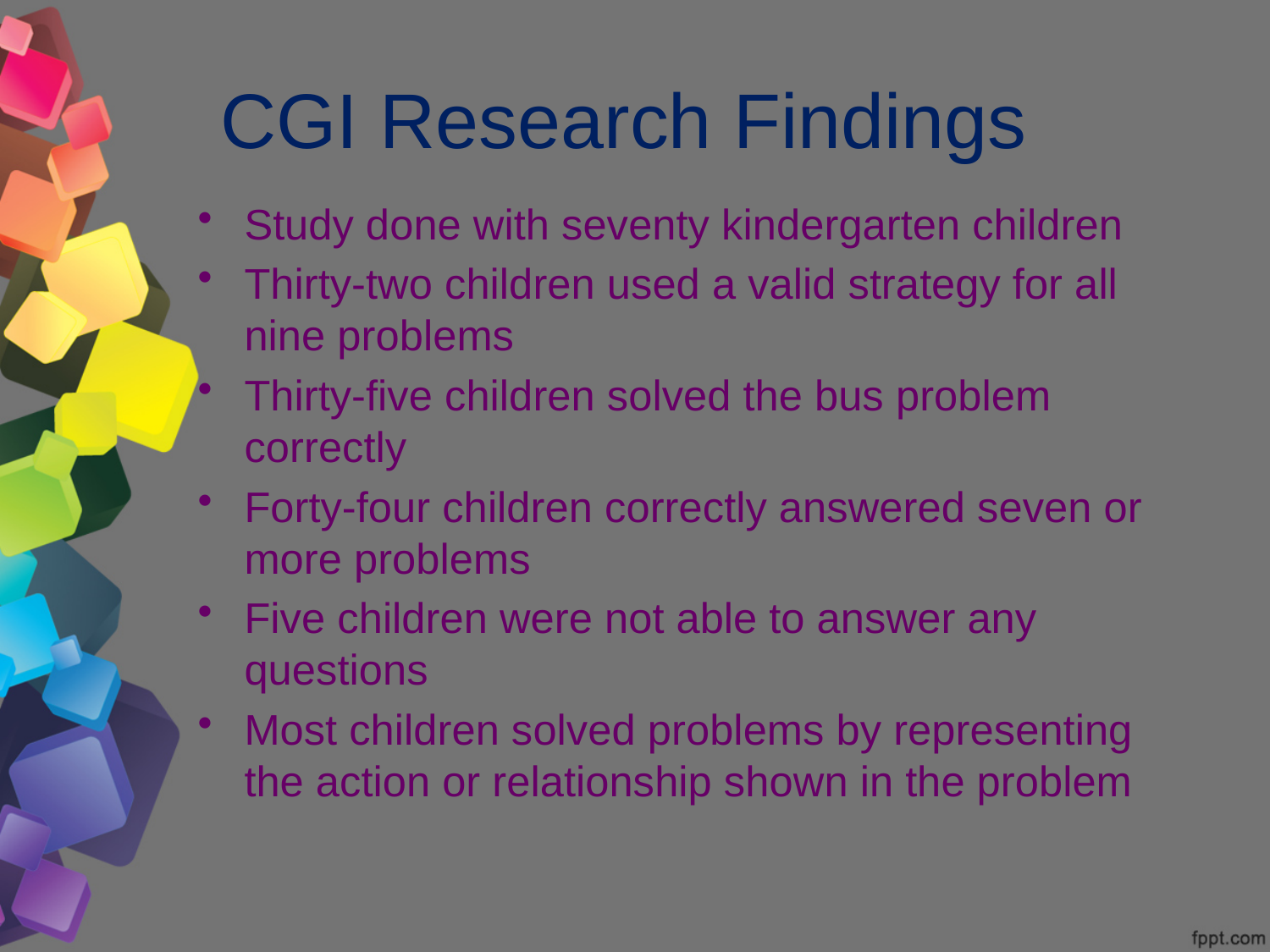

# CGI Research Findings
Study done with seventy kindergarten children
Thirty-two children used a valid strategy for all nine problems
Thirty-five children solved the bus problem correctly
Forty-four children correctly answered seven or more problems
Five children were not able to answer any questions
Most children solved problems by representing the action or relationship shown in the problem